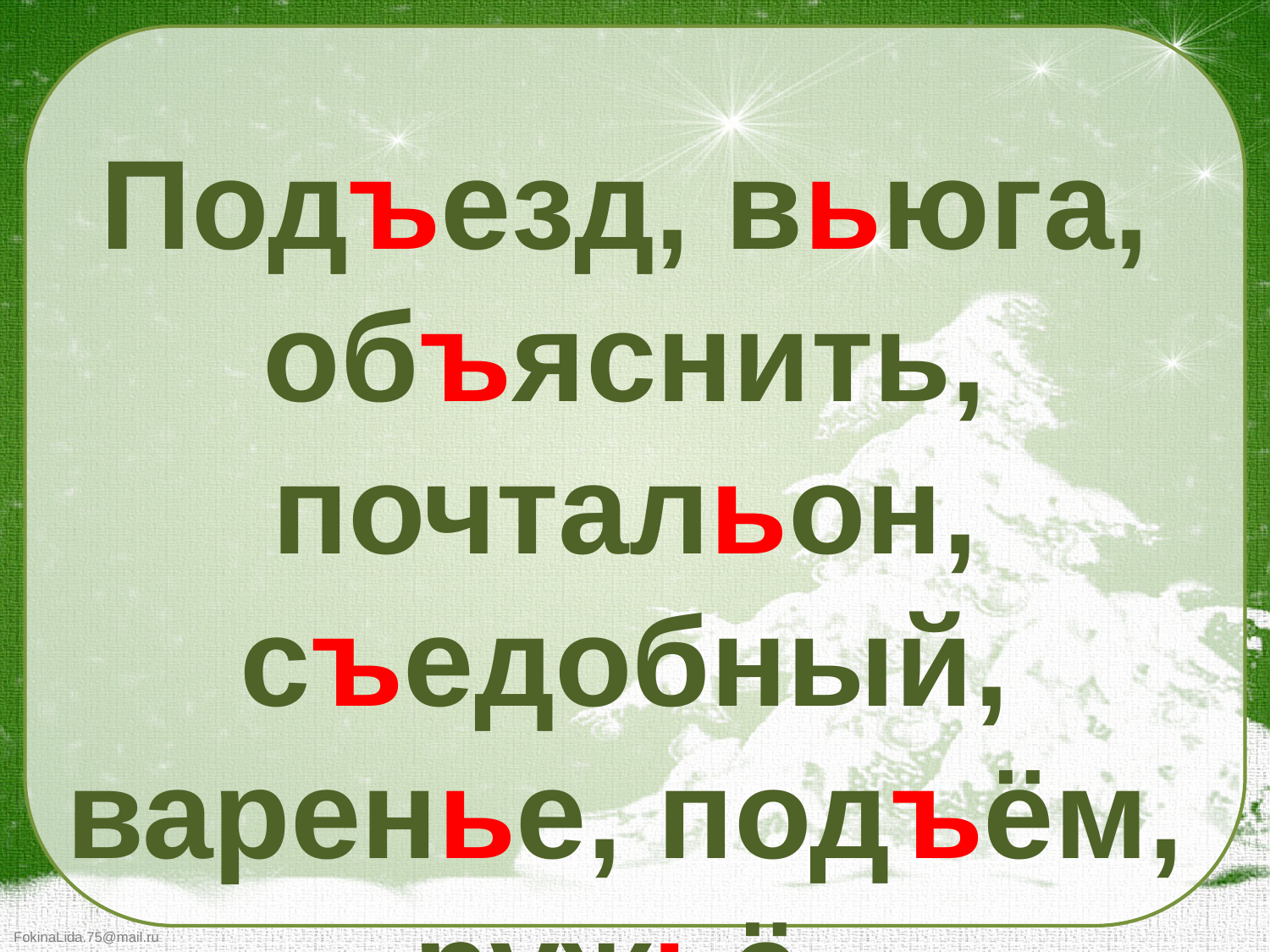

Подъезд, вьюга, объяснить, почтальон, съедобный, варенье, подъём, ружьё.